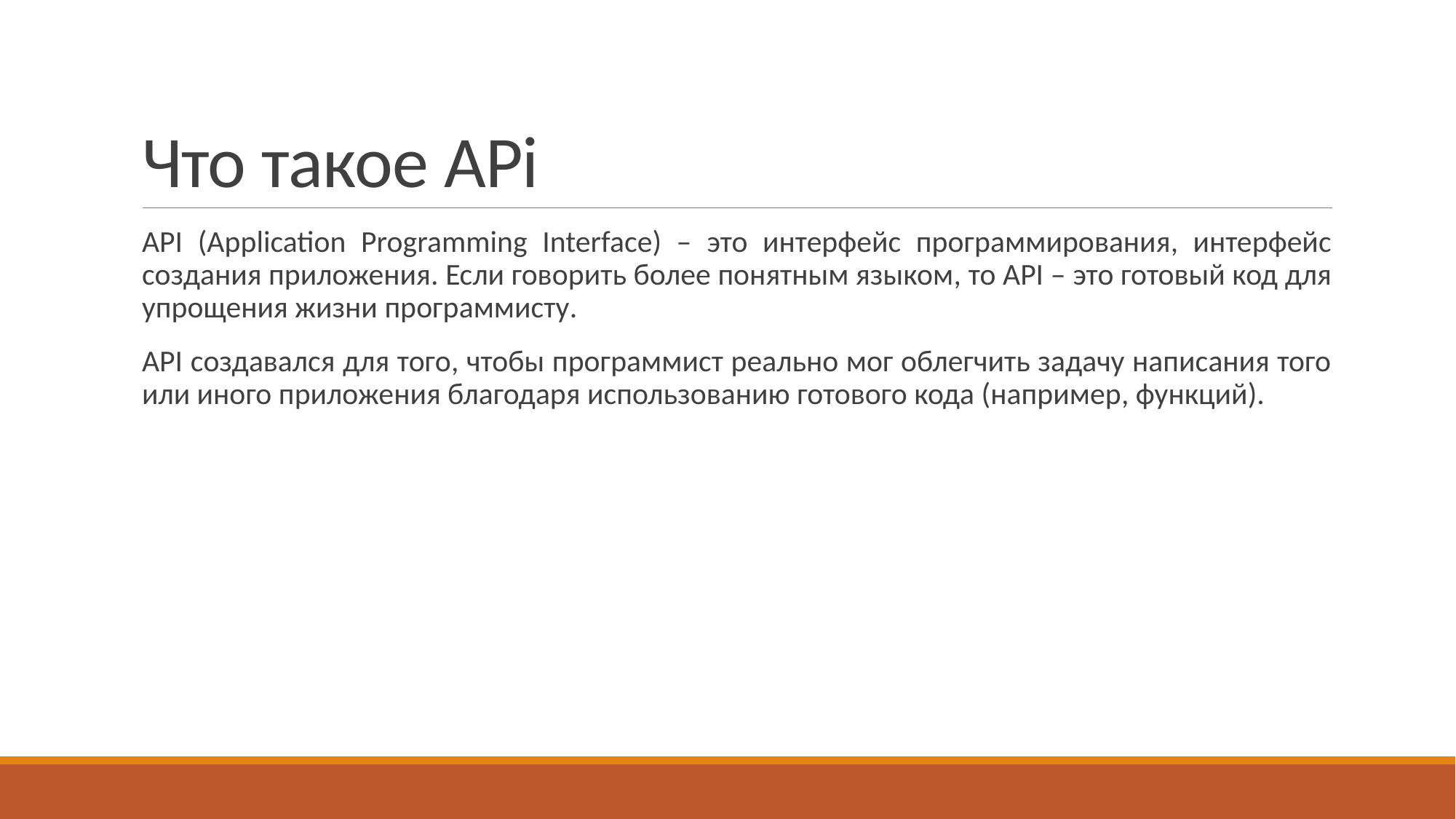

# Что такое APi
API (Application Programming Interface) – это интерфейс программирования, интерфейс создания приложения. Если говорить более понятным языком, то API – это готовый код для упрощения жизни программисту.
API создавался для того, чтобы программист реально мог облегчить задачу написания того или иного приложения благодаря использованию готового кода (например, функций).